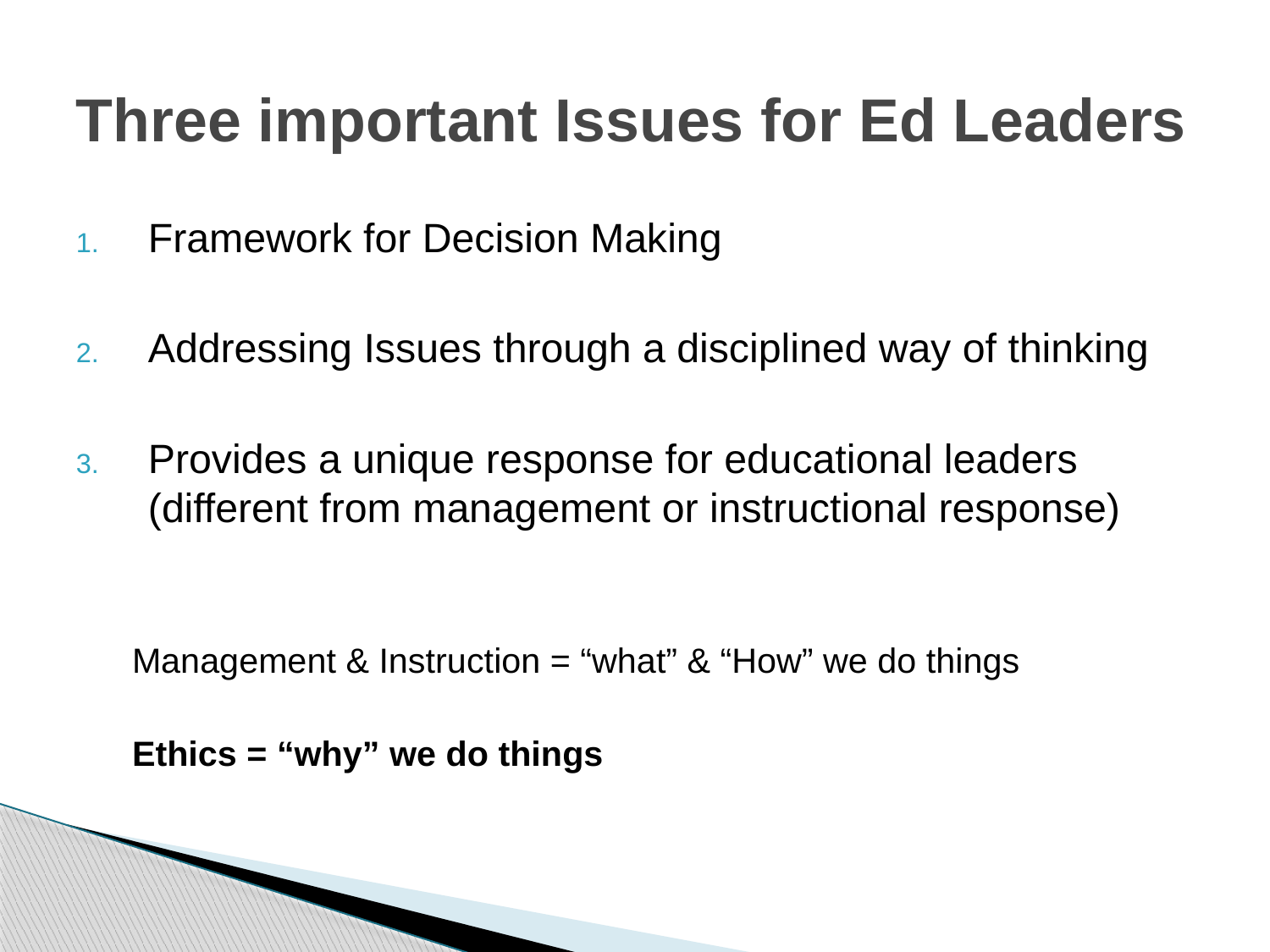

# Three important Issues for Ed Leaders
Framework for Decision Making

Addressing Issues through a disciplined way of thinking

Provides a unique response for educational leaders (different from management or instructional response)

Management & Instruction = “what” & “How” we do things

Ethics = “why” we do things